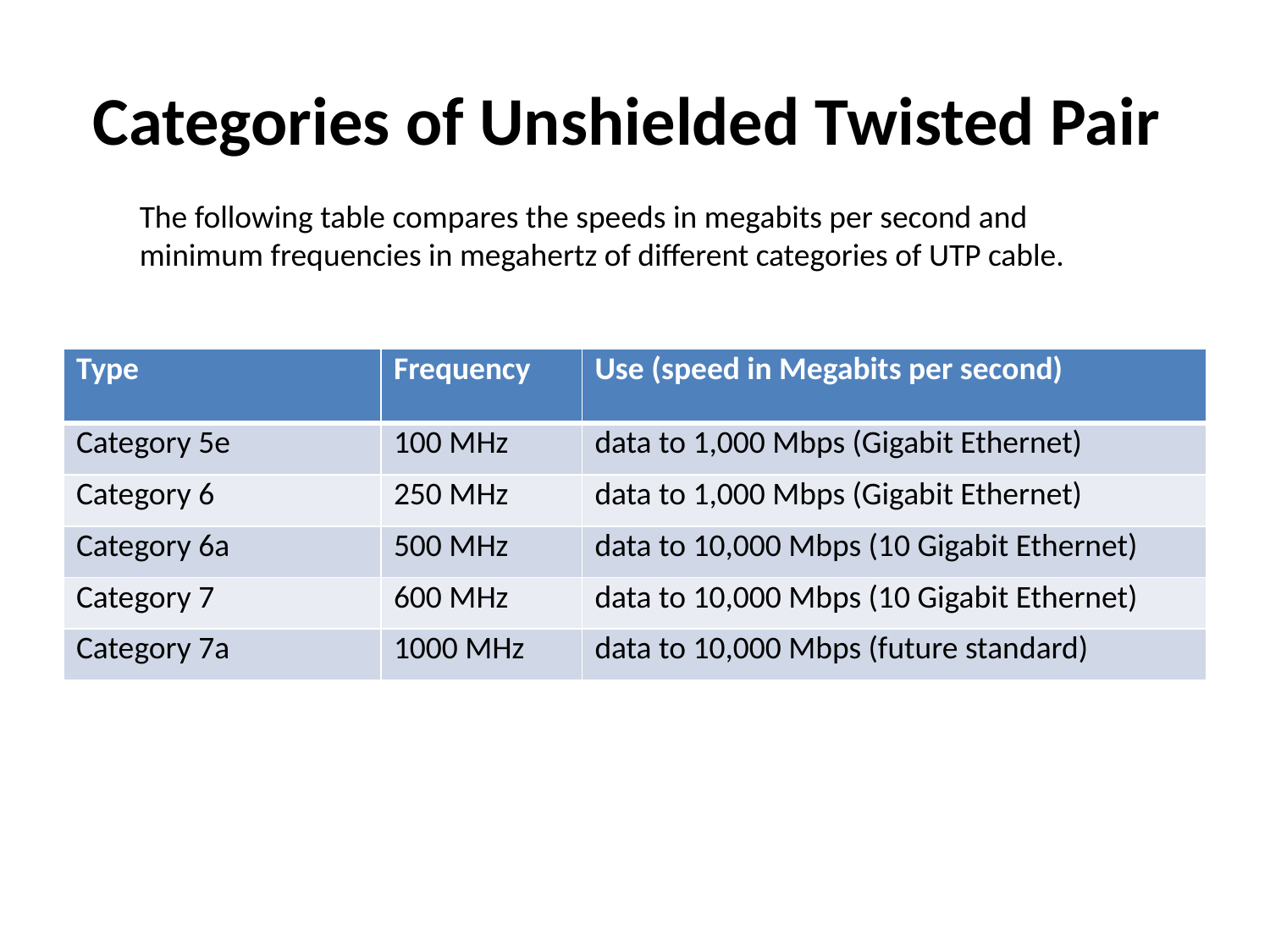

# Categories of Unshielded Twisted Pair
The following table compares the speeds in megabits per second and minimum frequencies in megahertz of different categories of UTP cable.
| Type | Frequency | Use (speed in Megabits per second) |
| --- | --- | --- |
| Category 5e | 100 MHz | data to 1,000 Mbps (Gigabit Ethernet) |
| Category 6 | 250 MHz | data to 1,000 Mbps (Gigabit Ethernet) |
| Category 6a | 500 MHz | data to 10,000 Mbps (10 Gigabit Ethernet) |
| Category 7 | 600 MHz | data to 10,000 Mbps (10 Gigabit Ethernet) |
| Category 7a | 1000 MHz | data to 10,000 Mbps (future standard) |